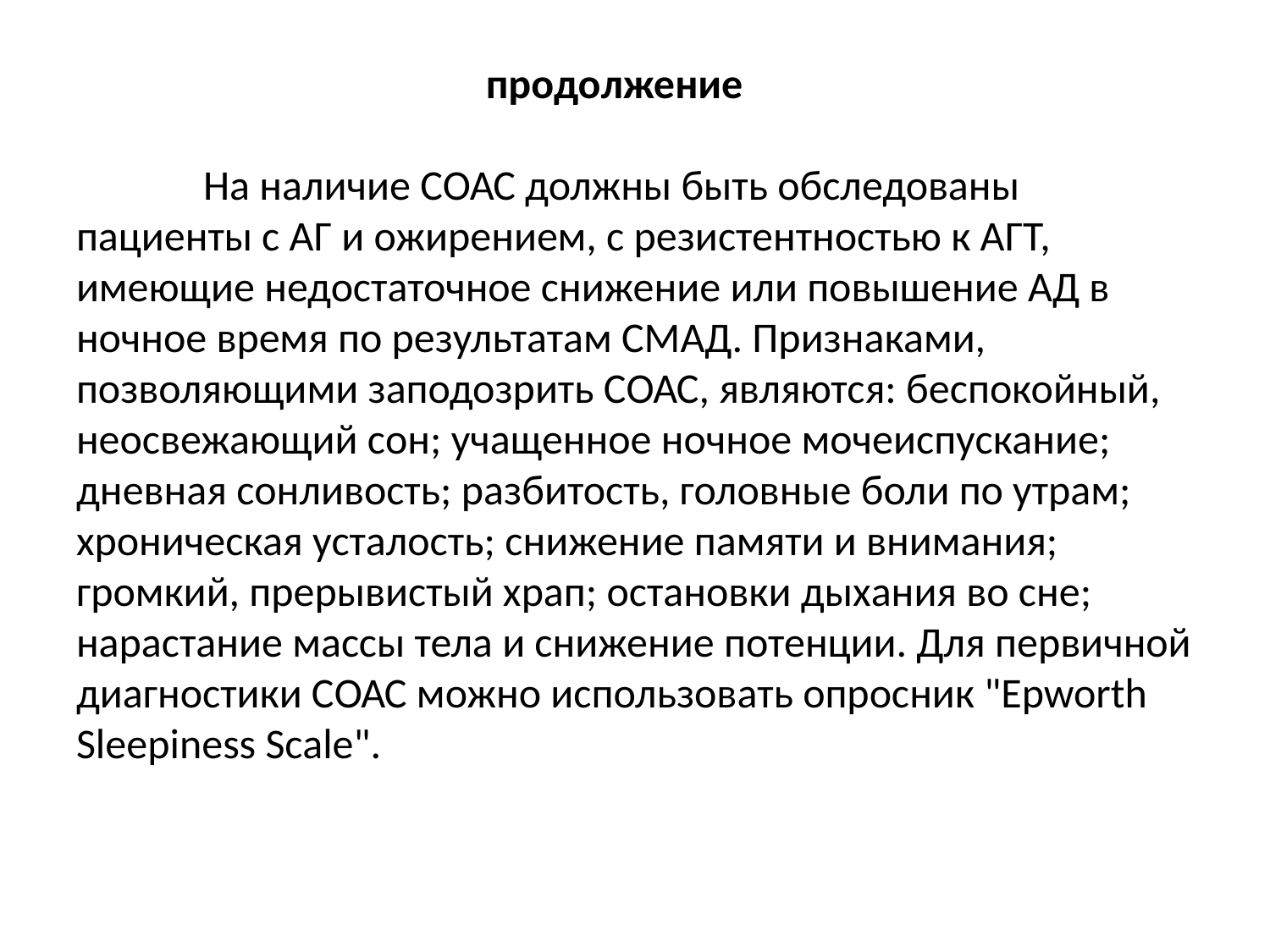

# продолжение На наличие СОАС должны быть обследованы пациенты с АГ и ожирением, с резистентностью к АГТ, имеющие недостаточное снижение или повышение АД в ночное время по результатам СМАД. Признаками, позволяющими заподозрить СОАС, являются: беспокойный, неосвежающий сон; учащенное ночное мочеиспускание; дневная сонливость; разбитость, головные боли по утрам; хроническая усталость; снижение памяти и внимания; громкий, прерывистый храп; остановки дыхания во сне; нарастание массы тела и снижение потенции. Для первичной диагностики СОАС можно использовать опросник "Epworth Sleepiness Scale".